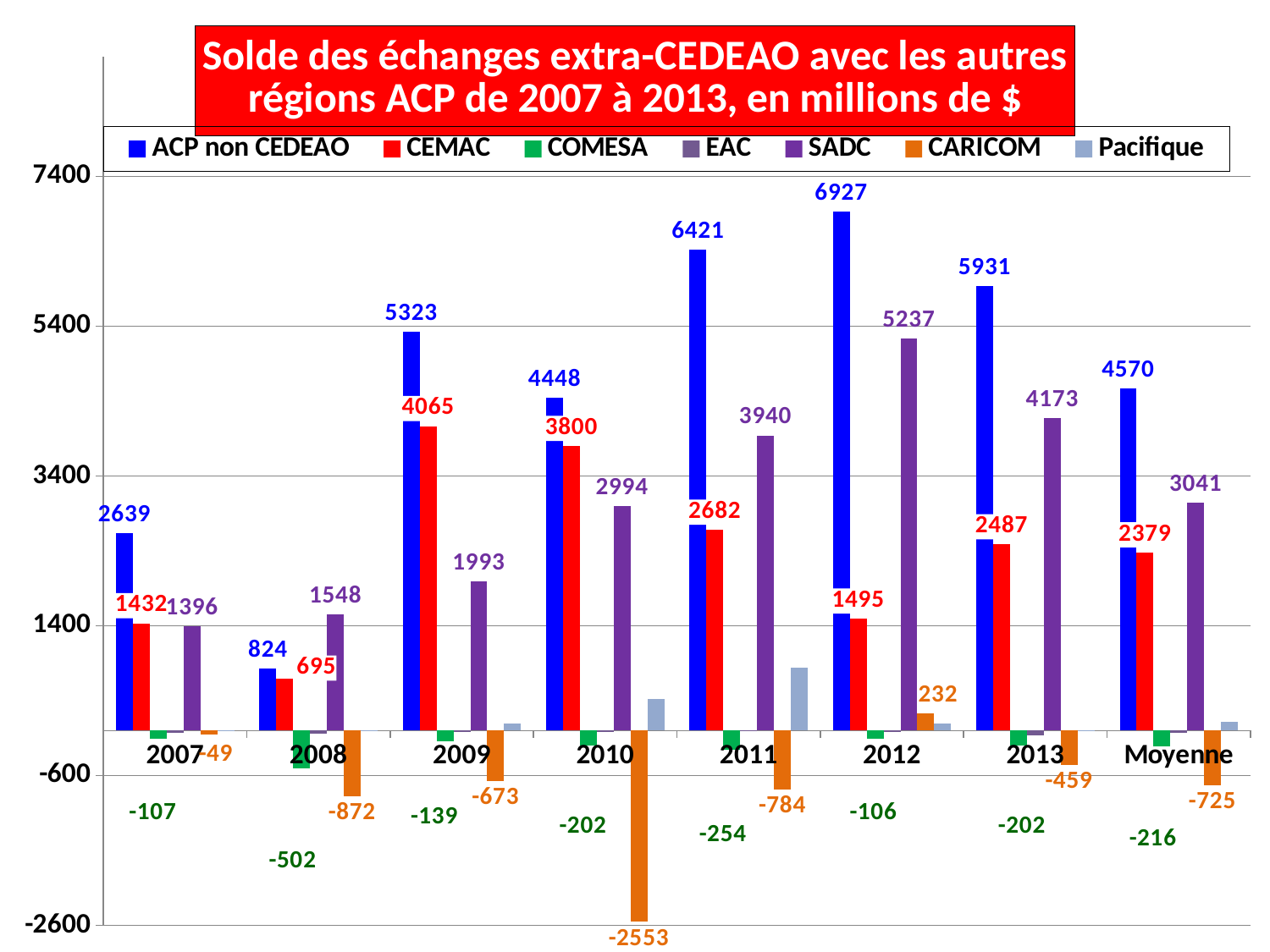

### Chart: Solde des échanges extra-CEDEAO avec les autres
régions ACP de 2007 à 2013, en millions de $

| Category | ACP non CEDEAO | CEMAC | COMESA | EAC | SADC | CARICOM | Pacifique |
|---|---|---|---|---|---|---|---|
| 2007 | 2639.0 | 1432.0 | -107.0 | -34.0 | 1396.0 | -49.0 | 1.0 |
| 2008 | 824.0 | 695.0 | -502.0 | -36.0 | 1548.0 | -872.0 | -9.0 |
| 2009 | 5323.0 | 4065.0 | -139.0 | -18.0 | 1993.0 | -673.0 | 95.0 |
| 2010 | 4448.0 | 3800.0 | -202.0 | -16.0 | 2994.0 | -2553.0 | 425.0 |
| 2011 | 6421.0 | 2682.0 | -254.0 | 1.0 | 3940.0 | -784.0 | 836.0 |
| 2012 | 6927.0 | 1495.0 | -106.0 | -21.0 | 5237.0 | 232.0 | 90.0 |
| 2013 | 5931.0 | 2487.0 | -202.0 | -59.0 | 4173.0 | -459.0 | -9.0 |
| Moyenne | 4570.0 | 2379.0 | -216.0 | -26.0 | 3041.0 | -725.0 | 117.0 |